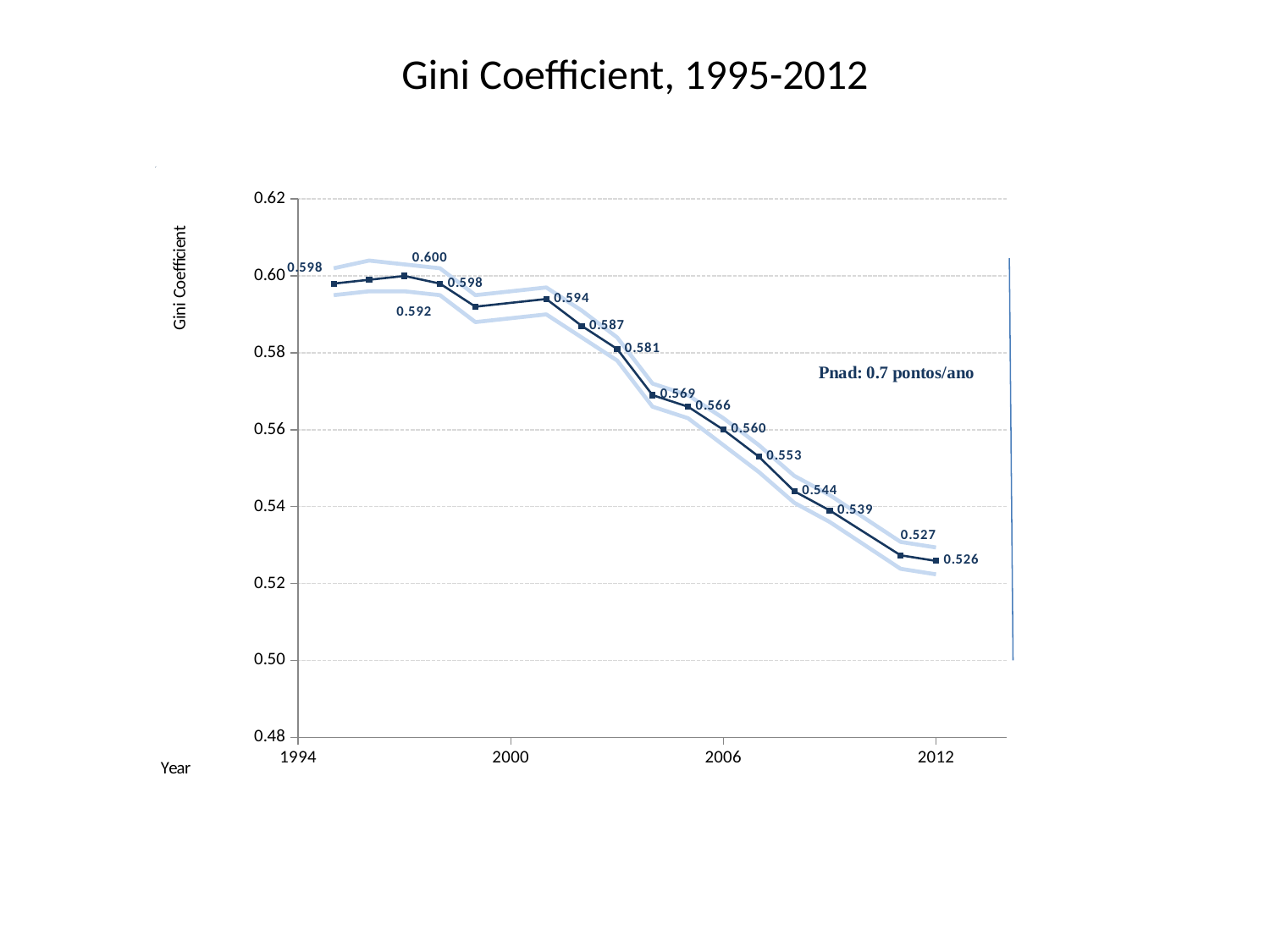

# Gini Coefficient, 1995-2012

### Chart

| Category | upper | lowr | Gini |
|---|---|---|---|